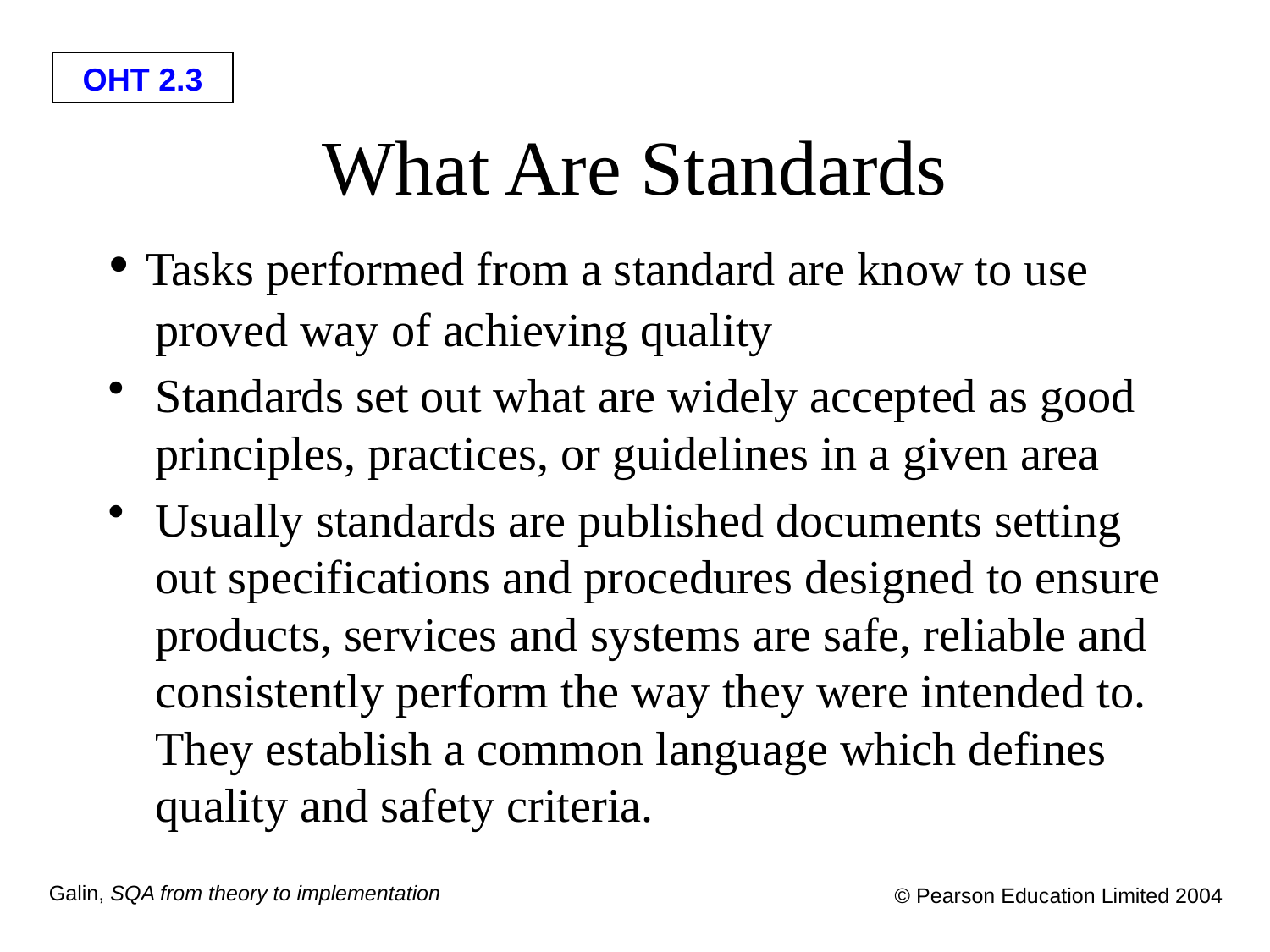

# What Are Standards
• Tasks performed from a standard are know to use proved way of achieving quality
Standards set out what are widely accepted as good principles, practices, or guidelines in a given area
Usually standards are published documents setting out specifications and procedures designed to ensure products, services and systems are safe, reliable and consistently perform the way they were intended to. They establish a common language which defines quality and safety criteria.